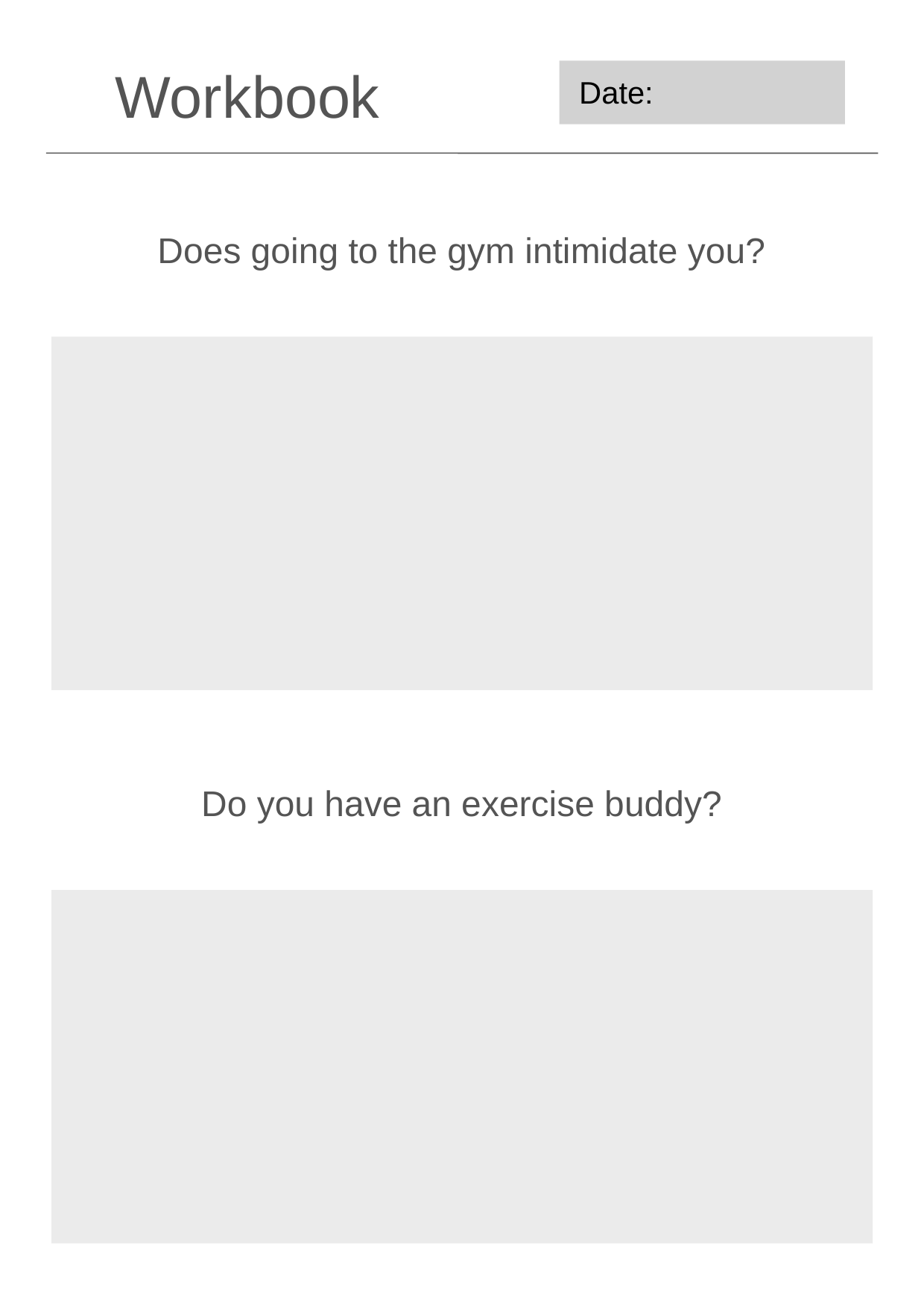

Workbook

Date:

Does going to the gym intimidate you?

Do you have an exercise buddy?